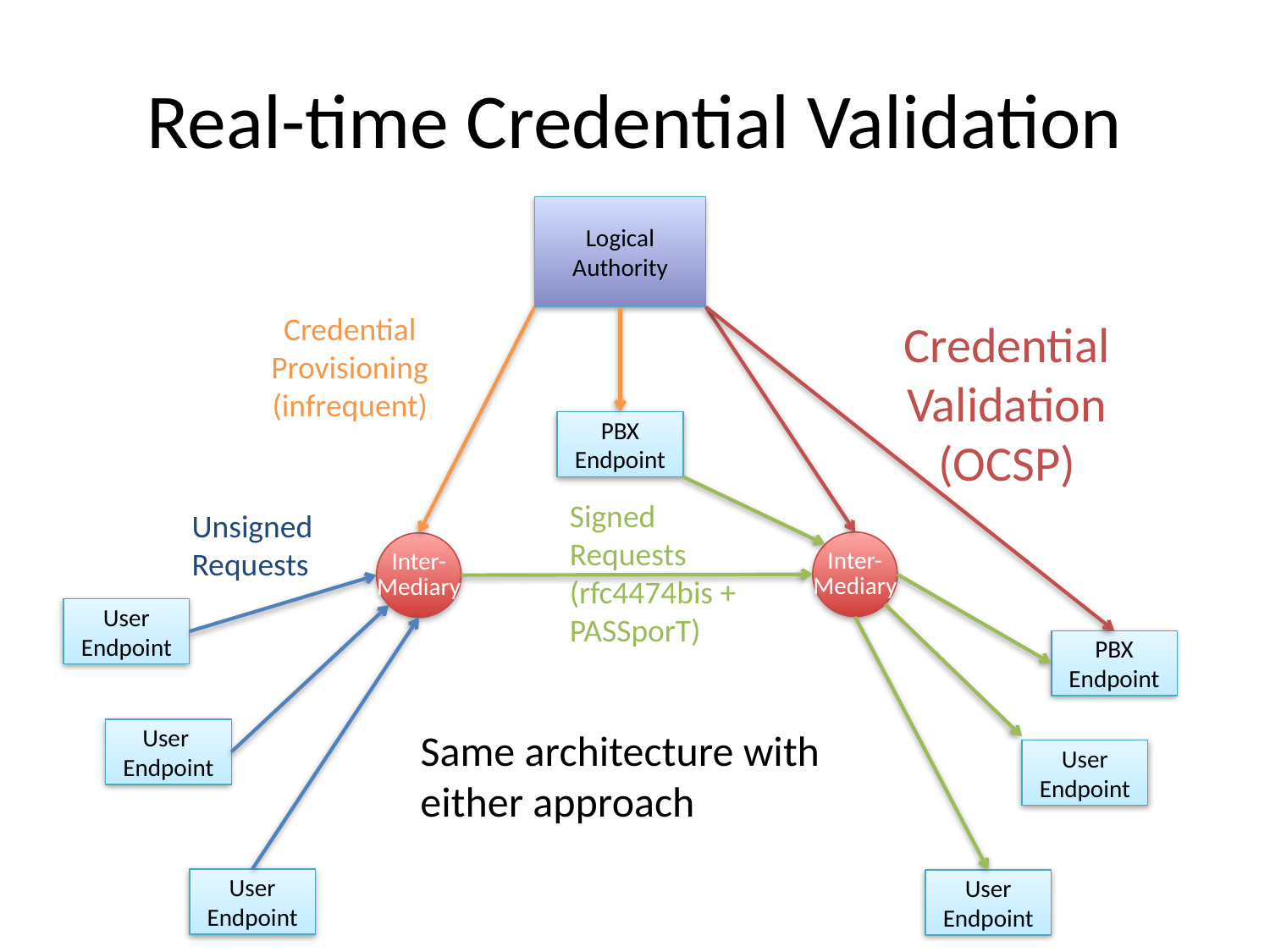

# Real-time Credential Validation
Logical
Authority
Credential
Provisioning
(infrequent)
Credential
Validation
(OCSP)
PBX
Endpoint
Signed
Requests (rfc4474bis + PASSporT)
Unsigned
Requests
Inter-
Mediary
Inter-
Mediary
User
Endpoint
PBX
Endpoint
Same architecture with
either approach
User
Endpoint
User
Endpoint
User Endpoint
User
Endpoint